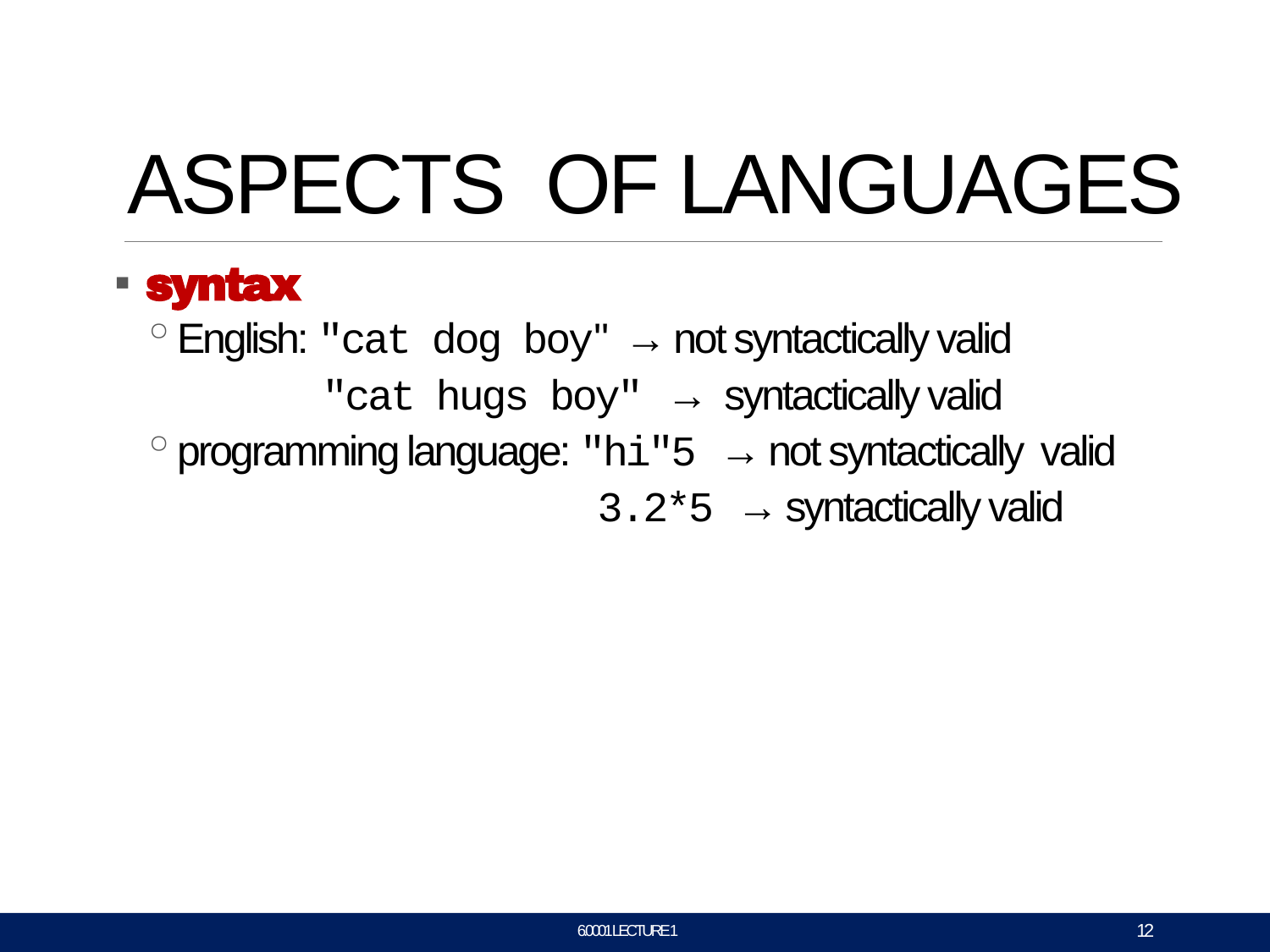

# ASPECTS  OF LANGUAGES

syntax
English: "cat dog boy"  → not syntactically valid
"cat hugs boy" →  syntactically valid
programming language: "hi"5 → not syntactically  valid
3.2*5 → syntactically valid
12
6.0001 LECTURE 1